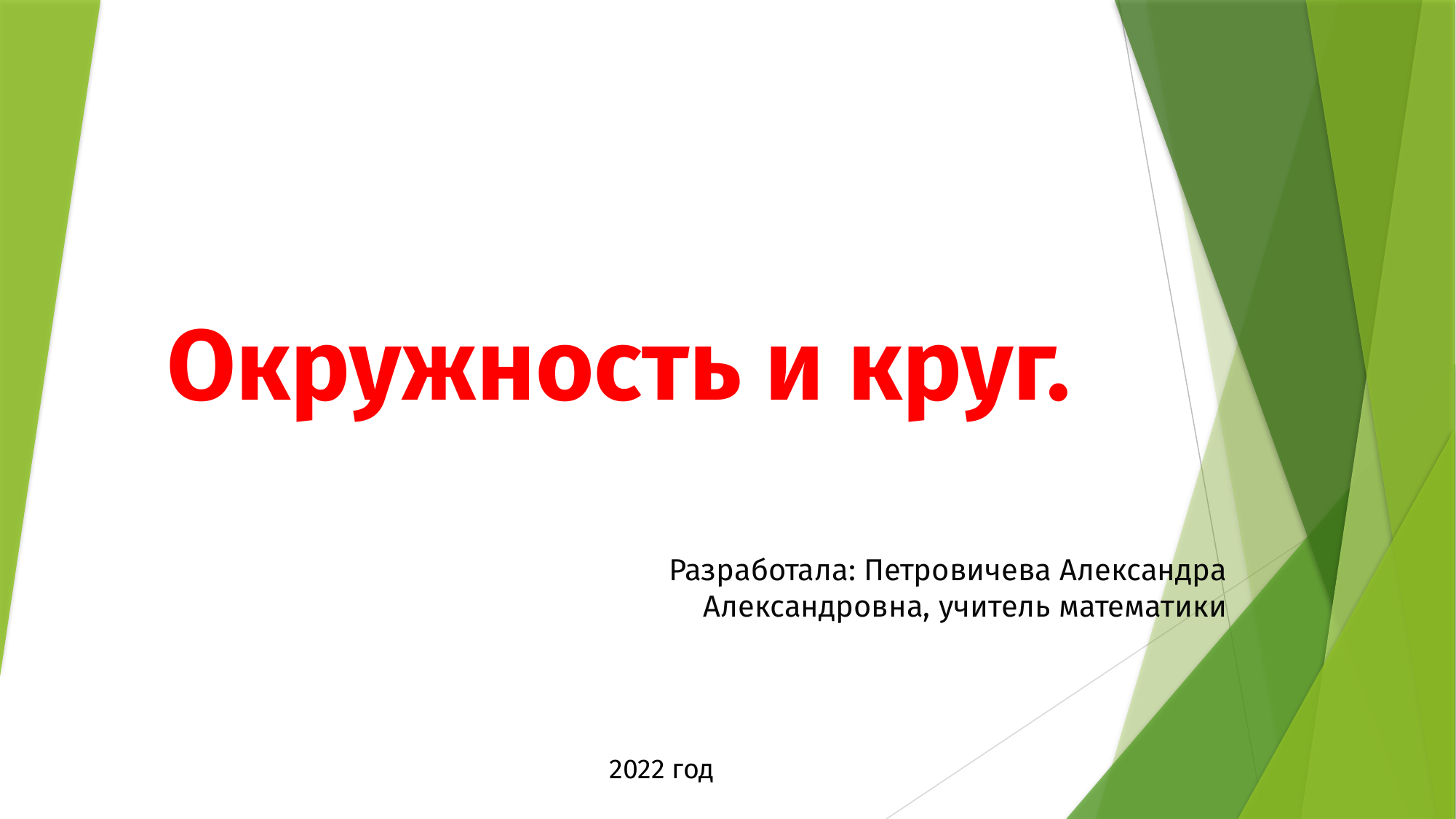

# Окружность и круг.
Разработала: Петровичева Александра Александровна, учитель математики
2022 год